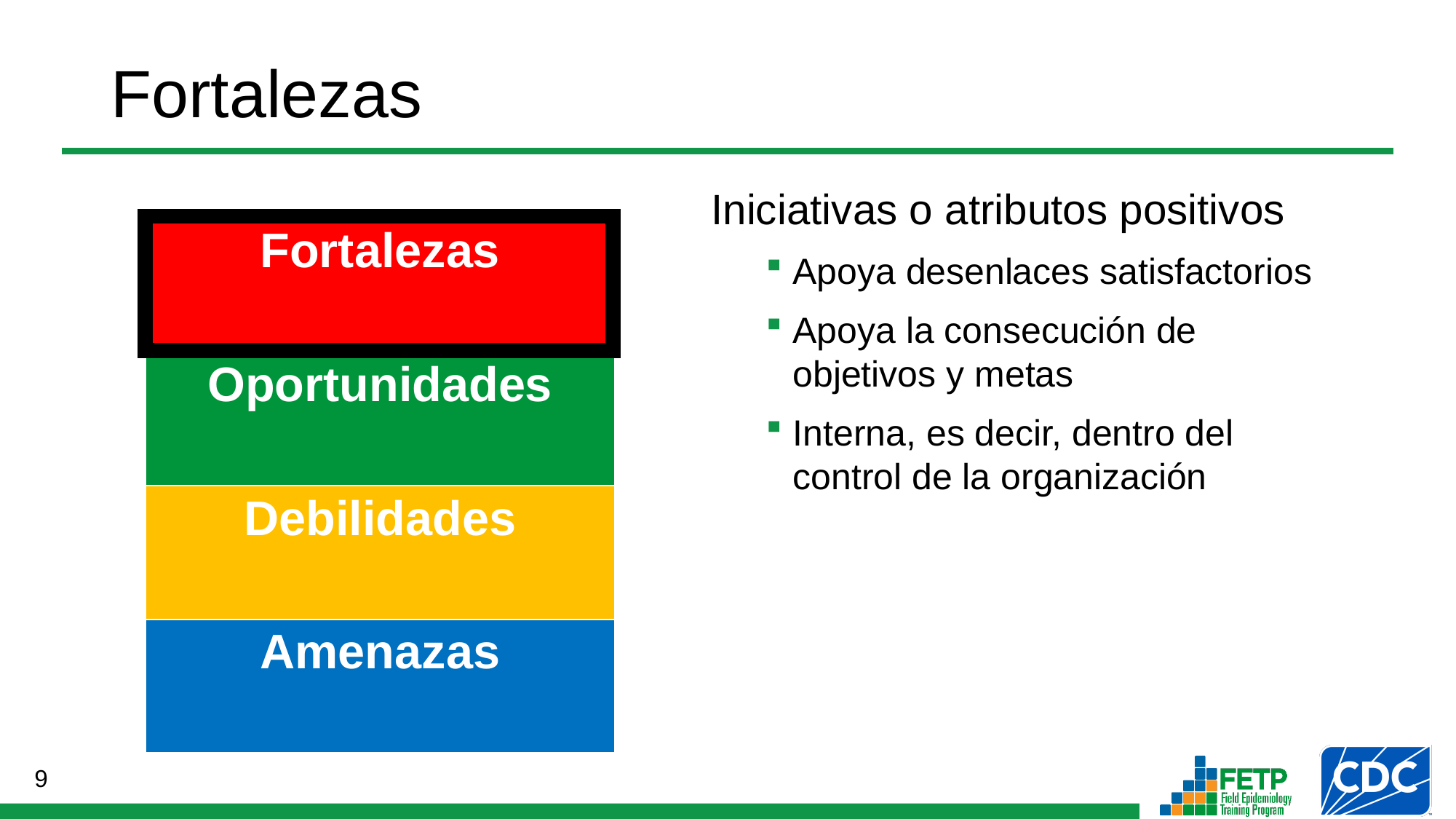

# Fortalezas
Iniciativas o atributos positivos
Apoya desenlaces satisfactorios
Apoya la consecución de objetivos y metas
Interna, es decir, dentro del control de la organización

| Fortalezas |
| --- |
| Oportunidades |
| Debilidades |
| Amenazas |